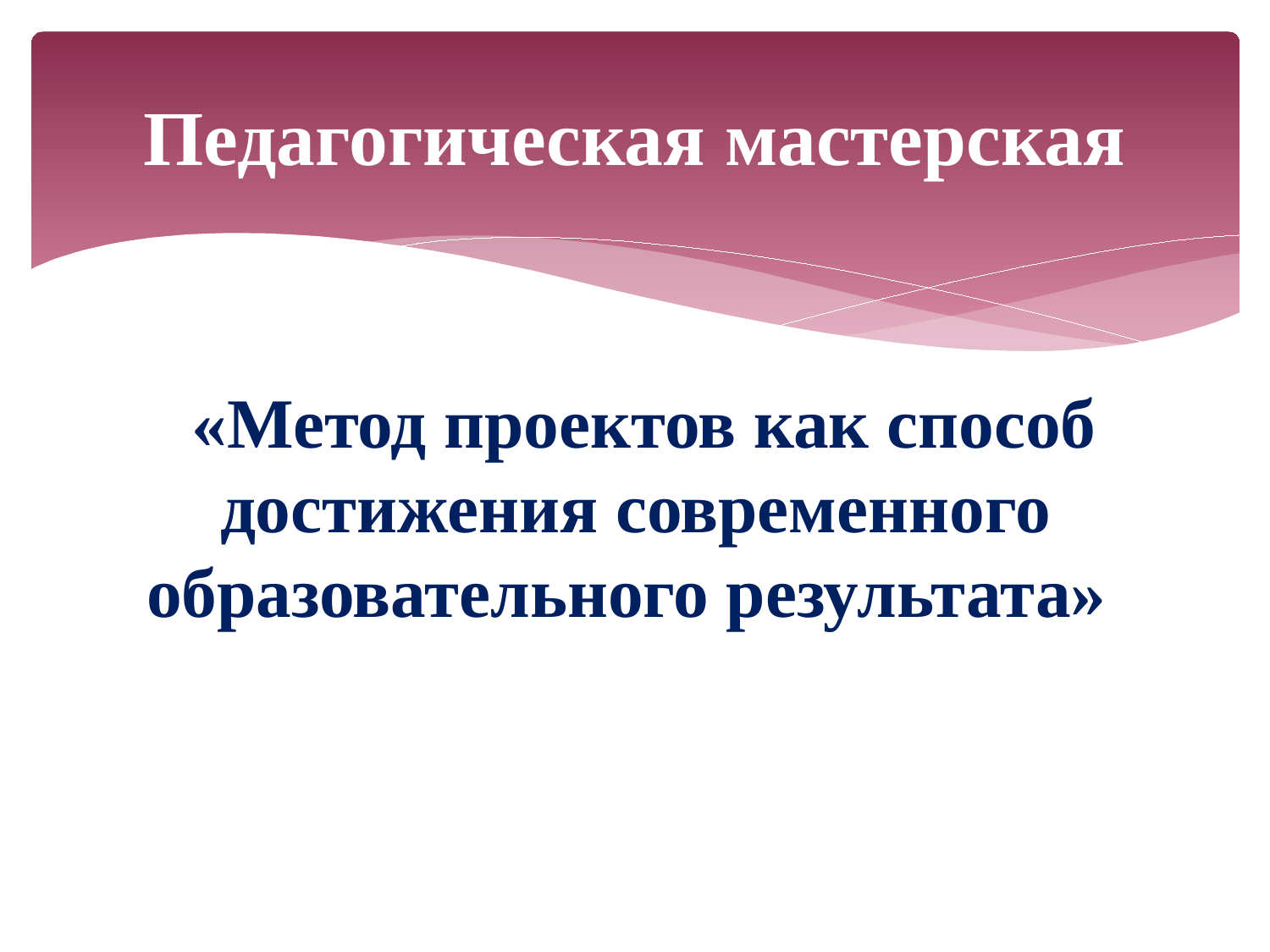

# Педагогическая мастерская
 «Метод проектов как способ достижения современного образовательного результата»